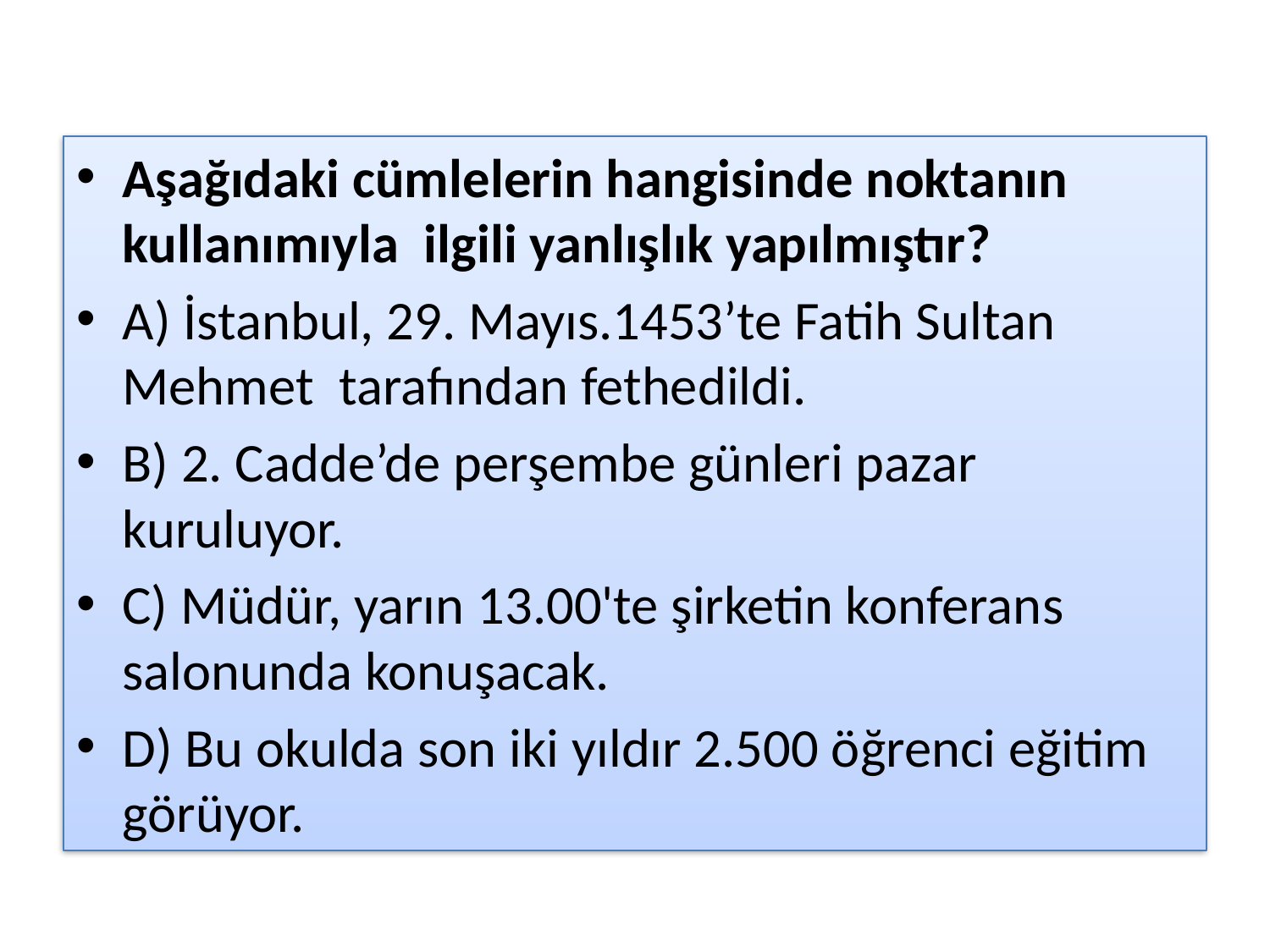

#
Aşağıdaki cümlelerin hangisinde noktanın kullanımıyla  ilgili yanlışlık yapılmıştır?
A) İstanbul, 29. Mayıs.1453’te Fatih Sultan Mehmet  tarafından fethedildi.
B) 2. Cadde’de perşembe günleri pazar kuruluyor.
C) Müdür, yarın 13.00'te şirketin konferans salonunda konuşacak.
D) Bu okulda son iki yıldır 2.500 öğrenci eğitim görüyor.